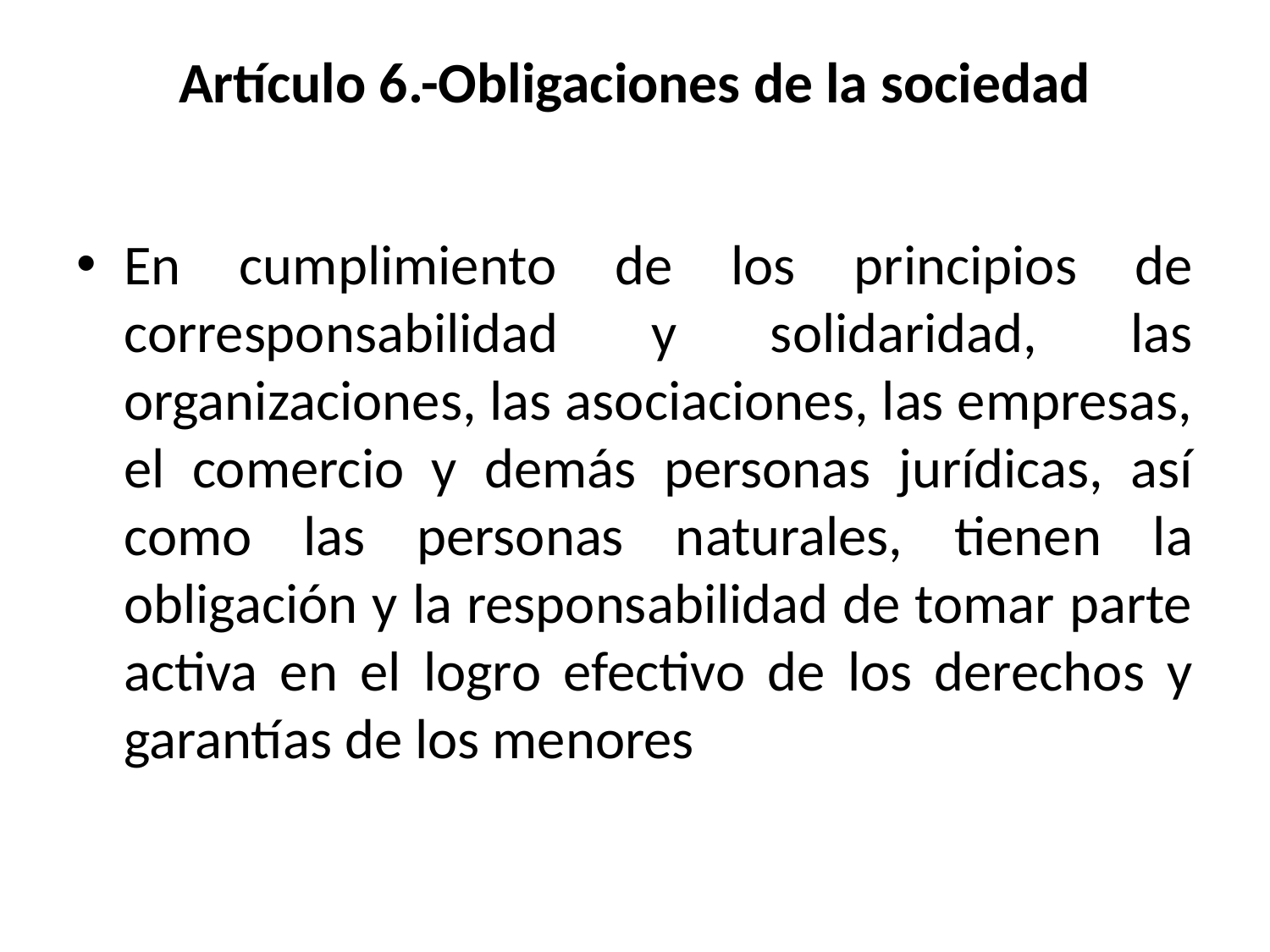

# Artículo 6.-Obligaciones de la sociedad
En cumplimiento de los principios de corresponsabilidad y solidaridad, las organizaciones, las asociaciones, las empresas, el comercio y demás personas jurídicas, así como las personas naturales, tienen la obligación y la responsabilidad de tomar parte activa en el logro efectivo de los derechos y garantías de los menores